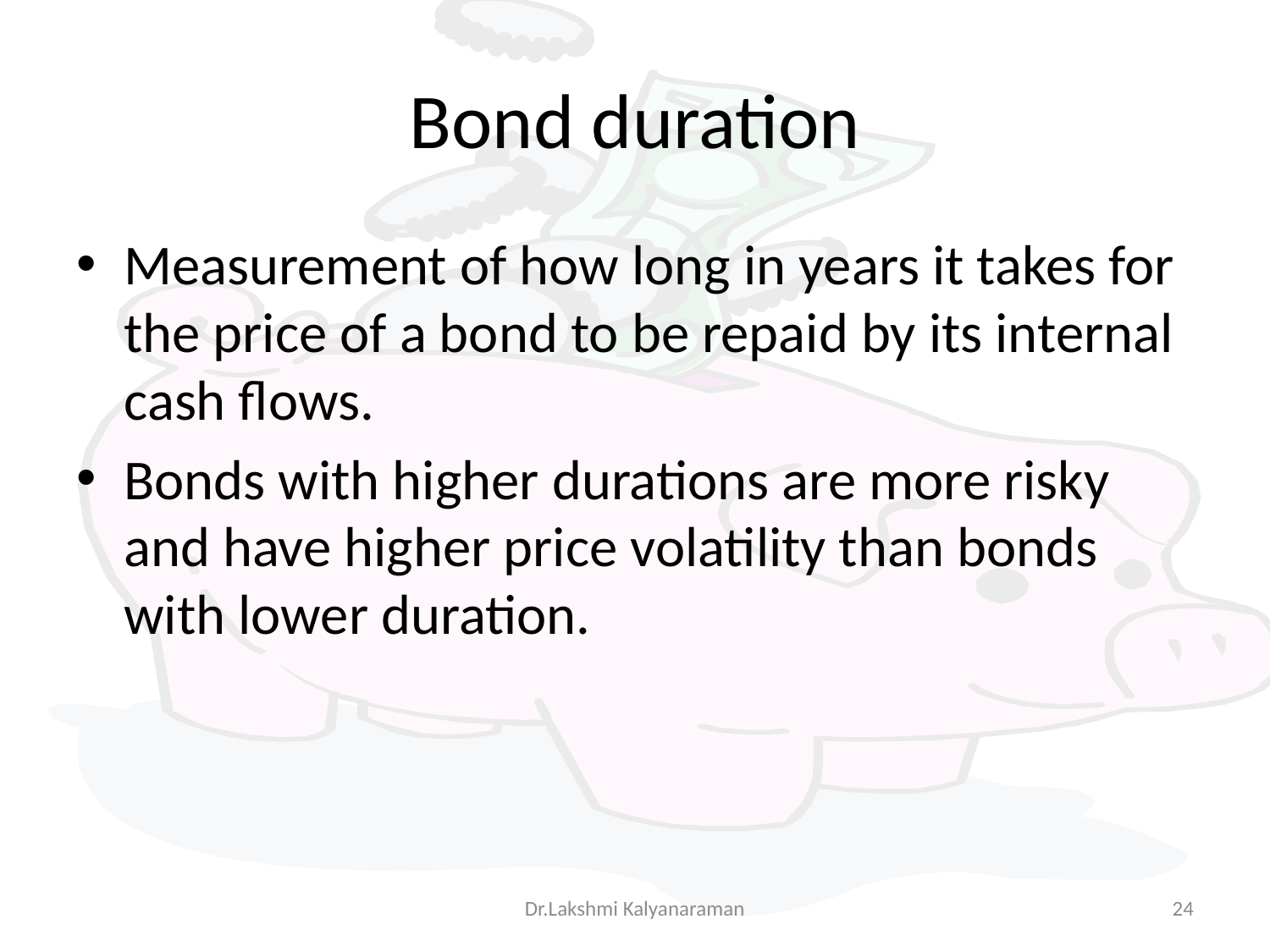

# Bond duration
Measurement of how long in years it takes for the price of a bond to be repaid by its internal cash flows.
Bonds with higher durations are more risky and have higher price volatility than bonds with lower duration.
Dr.Lakshmi Kalyanaraman
24